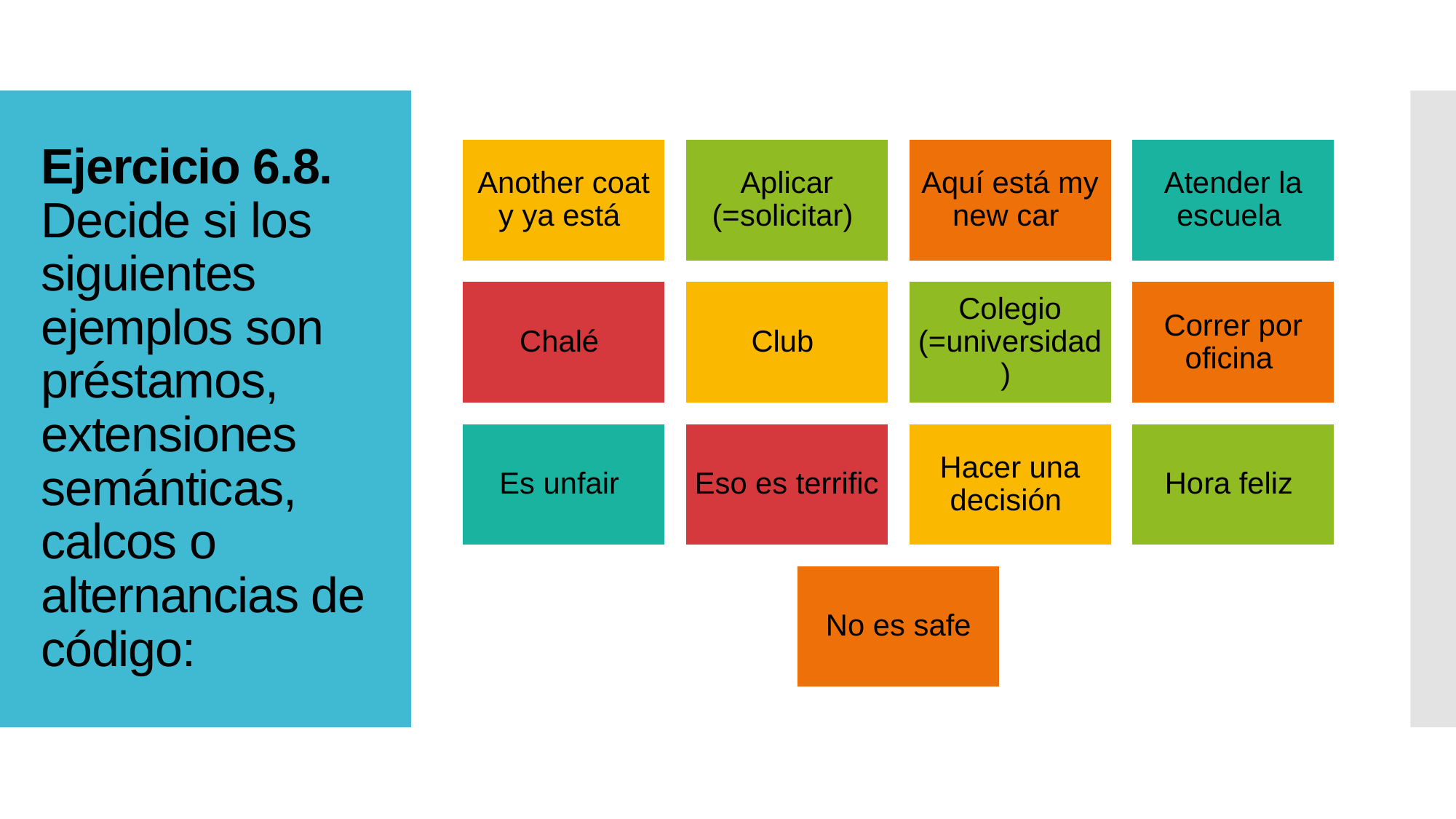

Another coat y ya está
Aplicar (=solicitar)
Aquí está my new car
Atender la escuela
Chalé
Club
Colegio (=universidad)
Correr por oficina
Es unfair
Eso es terrific
Hacer una decisión
Hora feliz
No es safe
# Ejercicio 6.8. Decide si los siguientes ejemplos son préstamos, extensiones semánticas, calcos o alternancias de código: